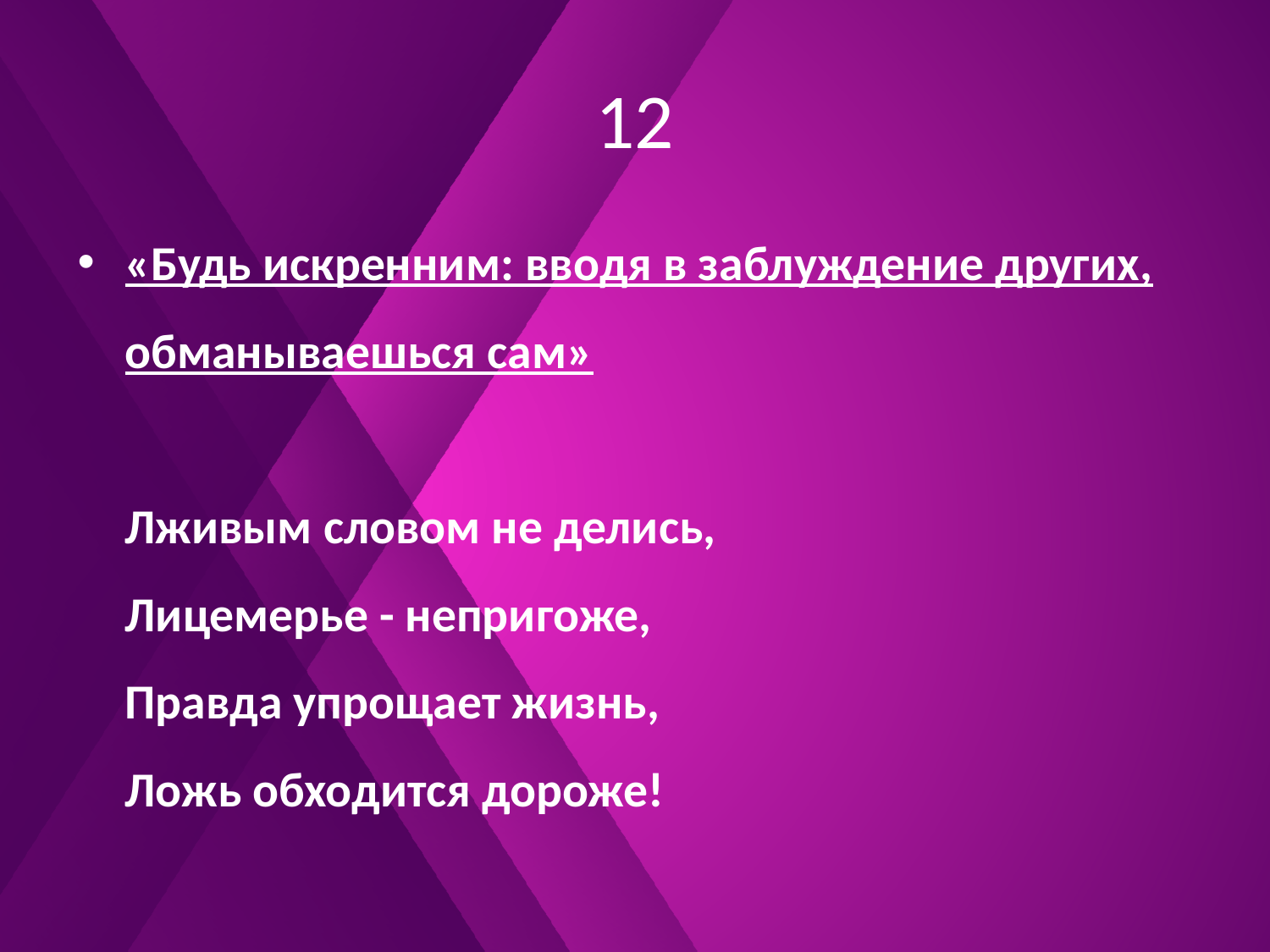

# 12
«Будь искренним: вводя в заблуждение других, обманываешься сам»
Лживым словом не делись,
Лицемерье - непригоже,
Правда упрощает жизнь,
Ложь обходится дороже!